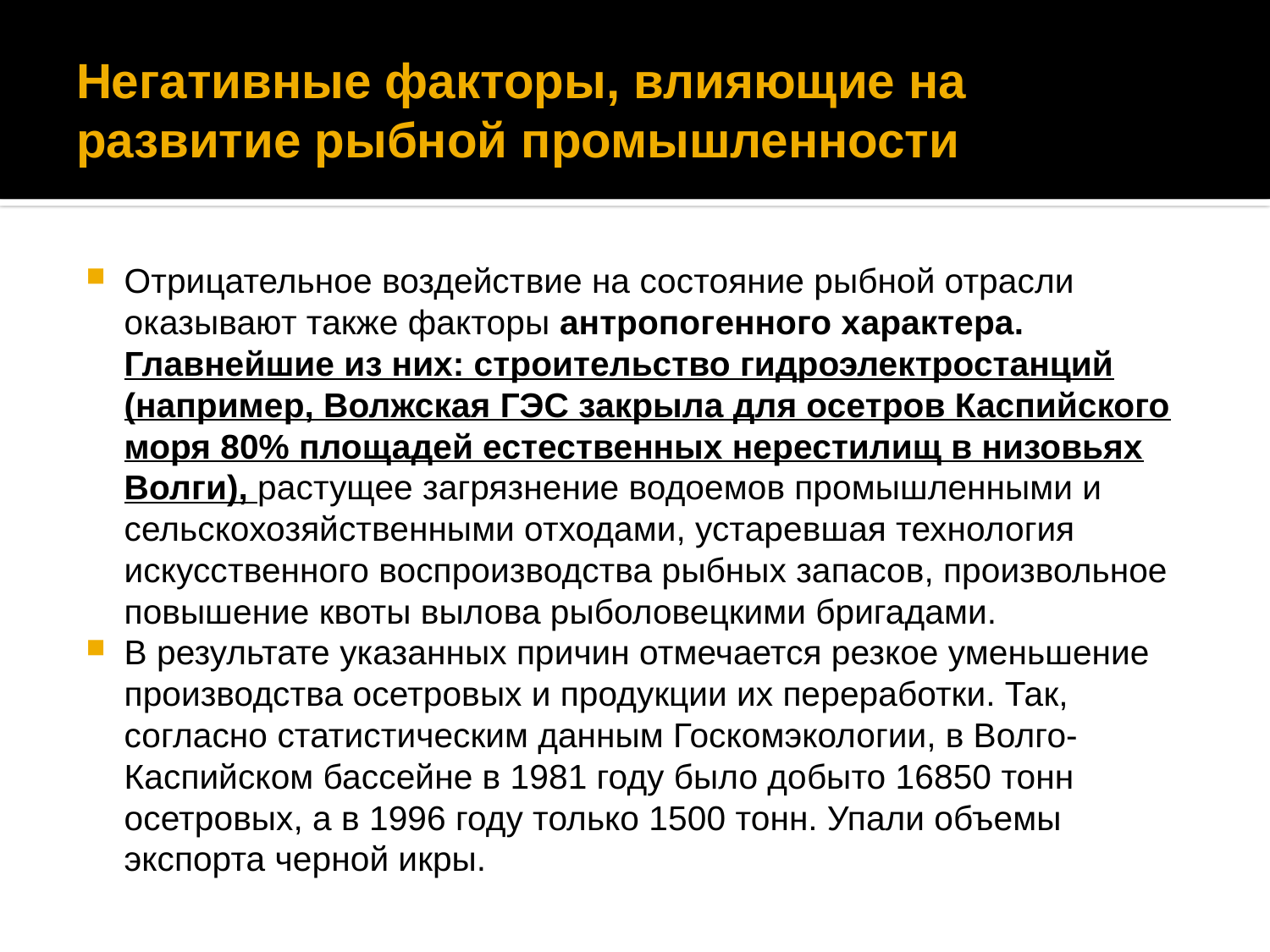

# Негативные факторы, влияющие на развитие рыбной промышленности
Отрицательное воздействие на состояние рыбной отрасли оказывают также факторы антропогенного характера. Главнейшие из них: строительство гидроэлектростанций (например, Волжская ГЭС закрыла для осетров Каспийского моря 80% площадей естественных нерестилищ в низовьях Волги), растущее загрязнение водоемов промышленными и сельскохозяйственными отходами, устаревшая технология искусственного воспроизводства рыбных запасов, произвольное повышение квоты вылова рыболовецкими бригадами.
В результате указанных причин отмечается резкое уменьшение производства осетровых и продукции их переработки. Так, согласно статистическим данным Госкомэкологии, в Волго-Каспийском бассейне в 1981 году было добыто 16850 тонн осетровых, а в 1996 году только 1500 тонн. Упали объемы экспорта черной икры.